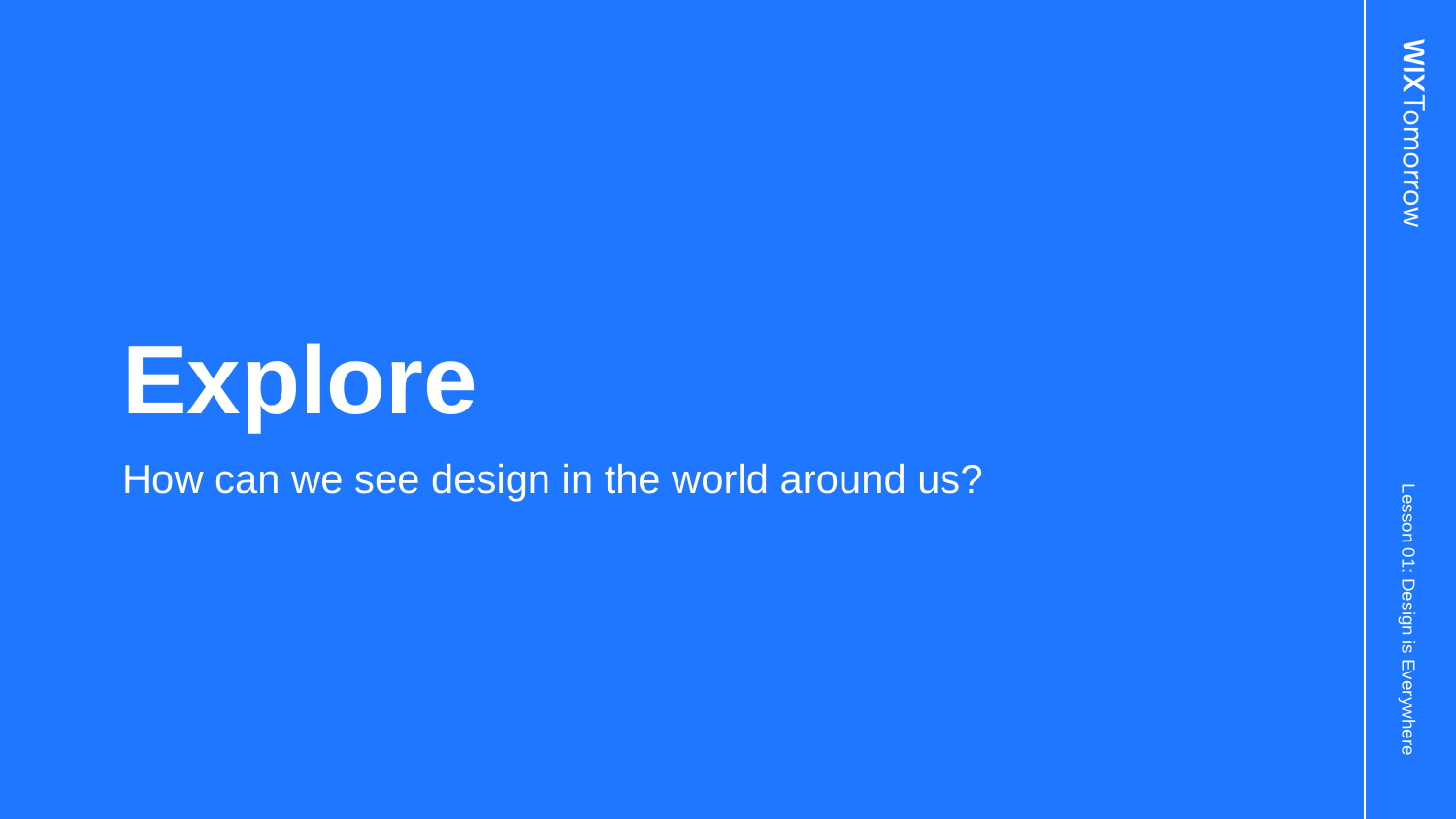

# Explore
How can we see design in the world around us?